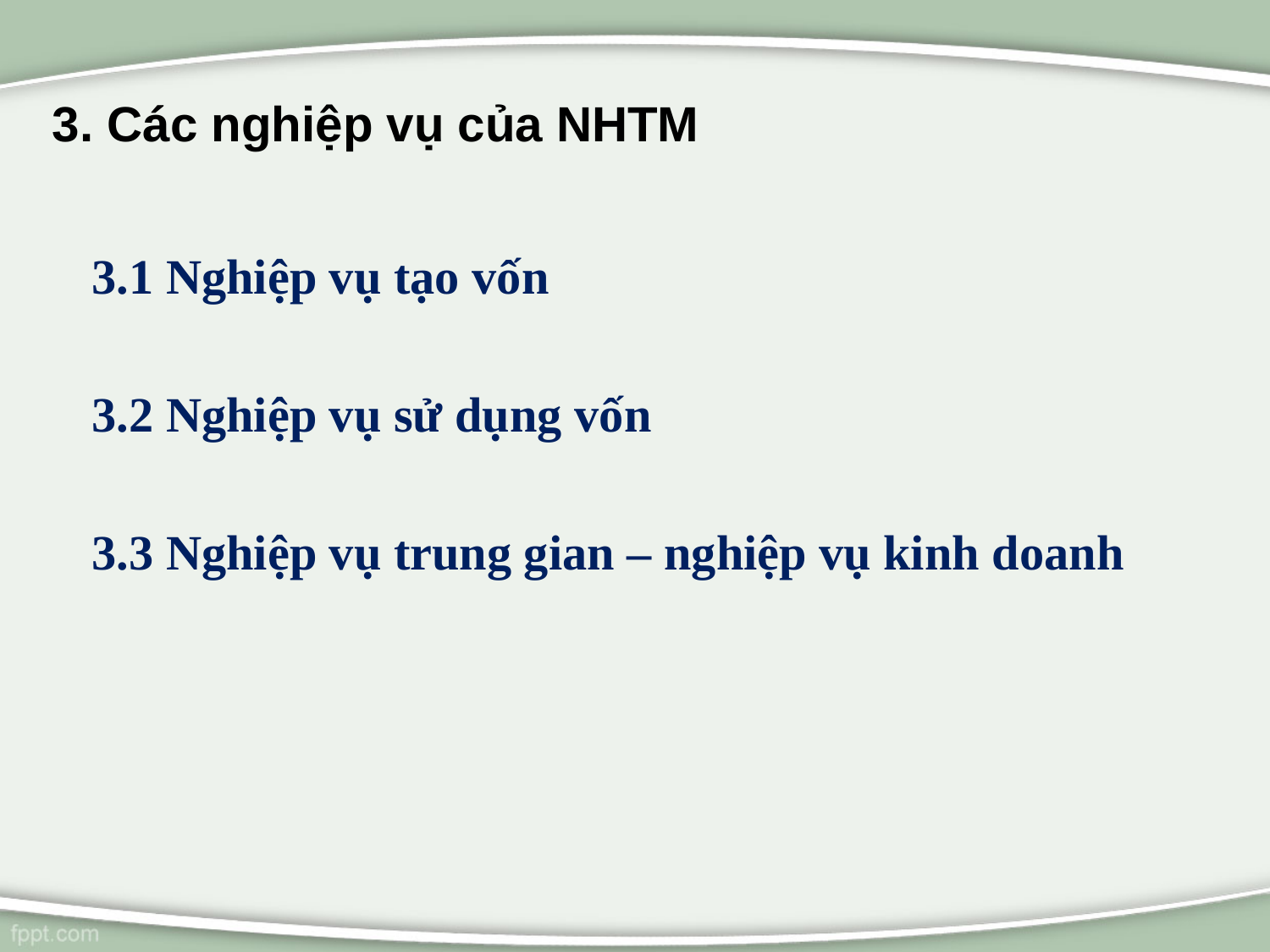

# 3. Các nghiệp vụ của NHTM
3.1 Nghiệp vụ tạo vốn

3.2 Nghiệp vụ sử dụng vốn

3.3 Nghiệp vụ trung gian – nghiệp vụ kinh doanh